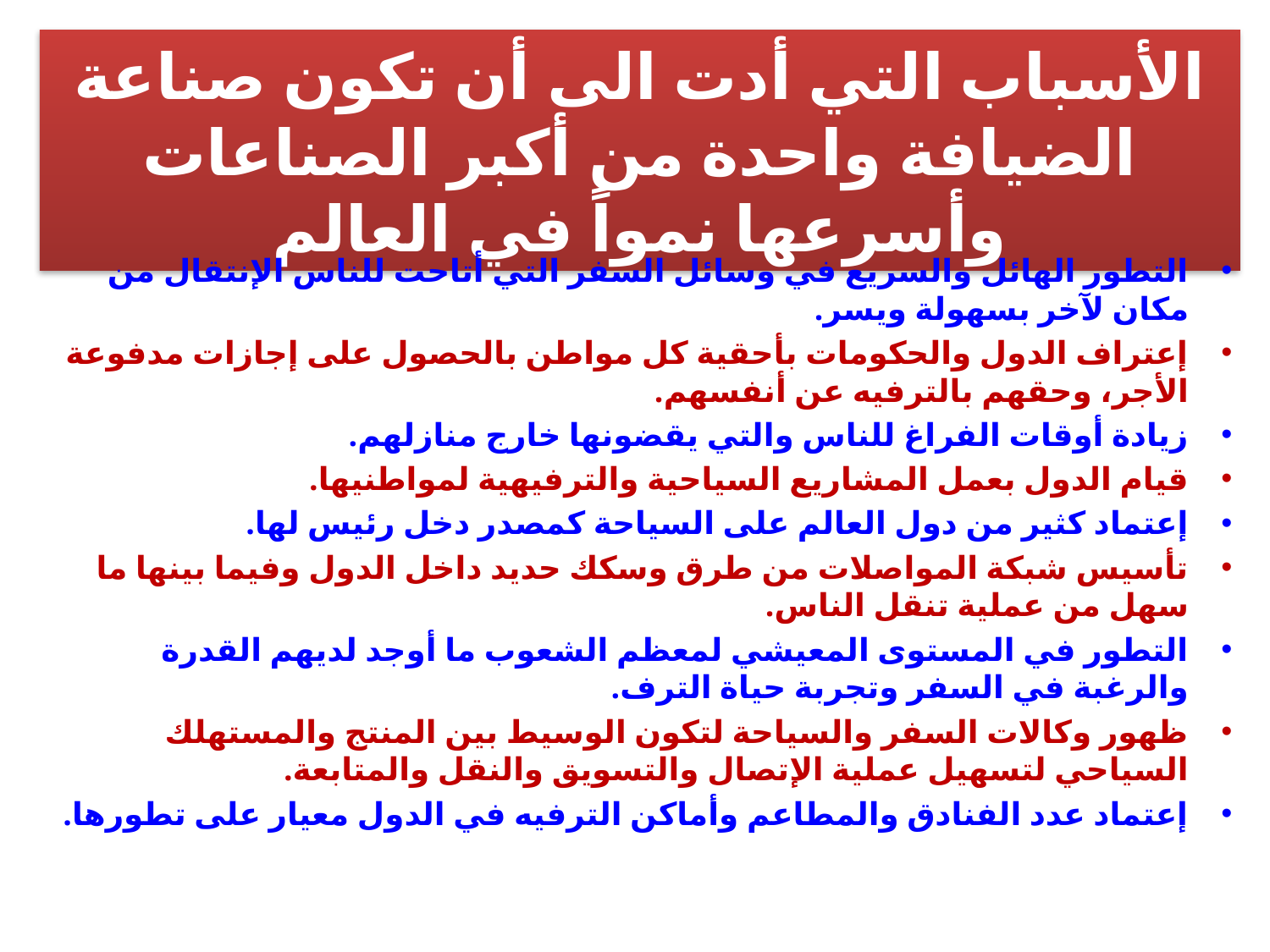

الأسباب التي أدت الى أن تكون صناعة الضيافة واحدة من أكبر الصناعات وأسرعها نمواً في العالم
التطور الهائل والسريع في وسائل السفر التي أتاحت للناس الإنتقال من مكان لآخر بسهولة ويسر.
إعتراف الدول والحكومات بأحقية كل مواطن بالحصول على إجازات مدفوعة الأجر، وحقهم بالترفيه عن أنفسهم.
زيادة أوقات الفراغ للناس والتي يقضونها خارج منازلهم.
قيام الدول بعمل المشاريع السياحية والترفيهية لمواطنيها.
إعتماد كثير من دول العالم على السياحة كمصدر دخل رئيس لها.
تأسيس شبكة المواصلات من طرق وسكك حديد داخل الدول وفيما بينها ما سهل من عملية تنقل الناس.
التطور في المستوى المعيشي لمعظم الشعوب ما أوجد لديهم القدرة والرغبة في السفر وتجربة حياة الترف.
ظهور وكالات السفر والسياحة لتكون الوسيط بين المنتج والمستهلك السياحي لتسهيل عملية الإتصال والتسويق والنقل والمتابعة.
إعتماد عدد الفنادق والمطاعم وأماكن الترفيه في الدول معيار على تطورها.